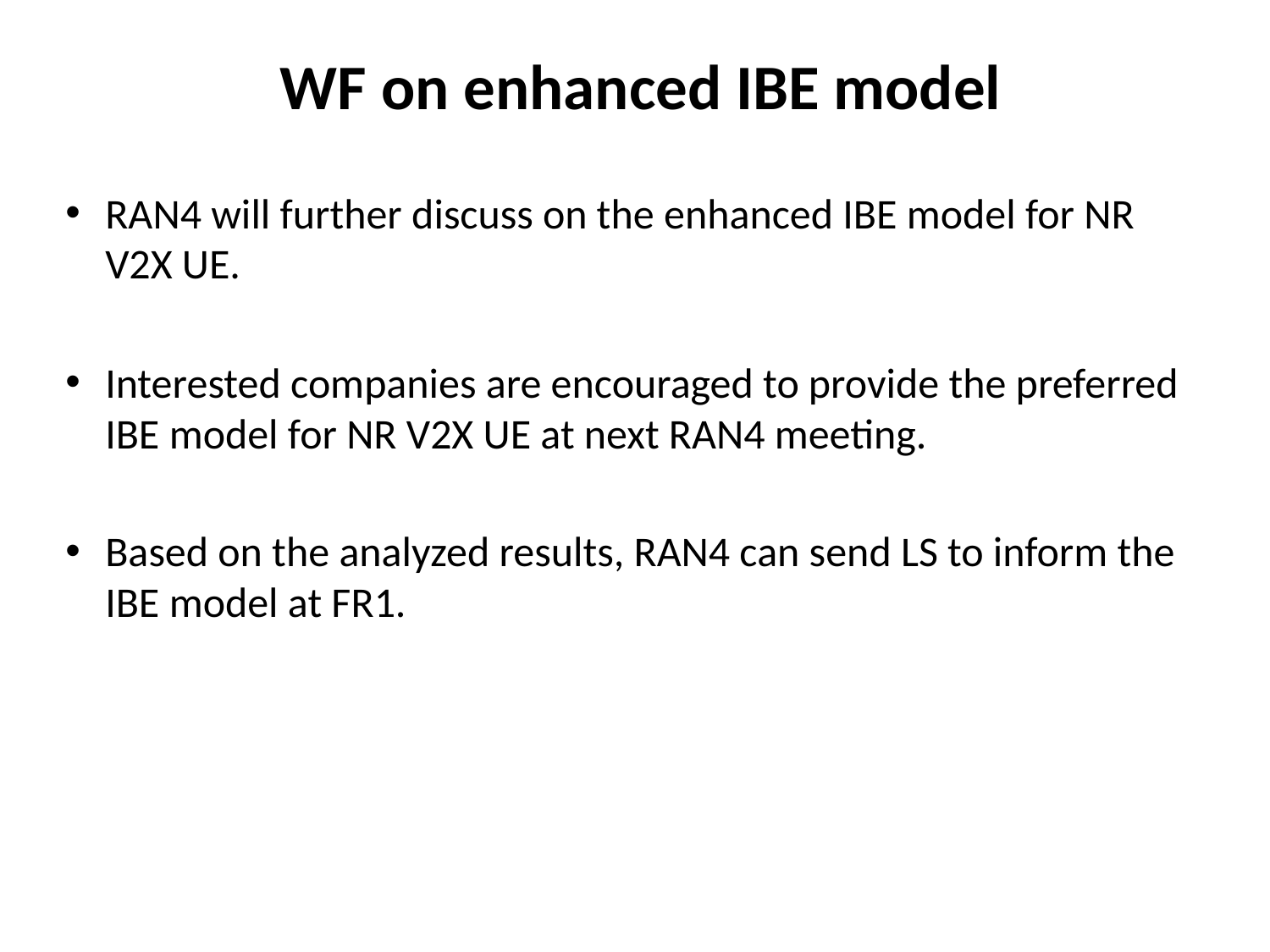

# WF on enhanced IBE model
RAN4 will further discuss on the enhanced IBE model for NR V2X UE.

Interested companies are encouraged to provide the preferred IBE model for NR V2X UE at next RAN4 meeting.

Based on the analyzed results, RAN4 can send LS to inform the IBE model at FR1.